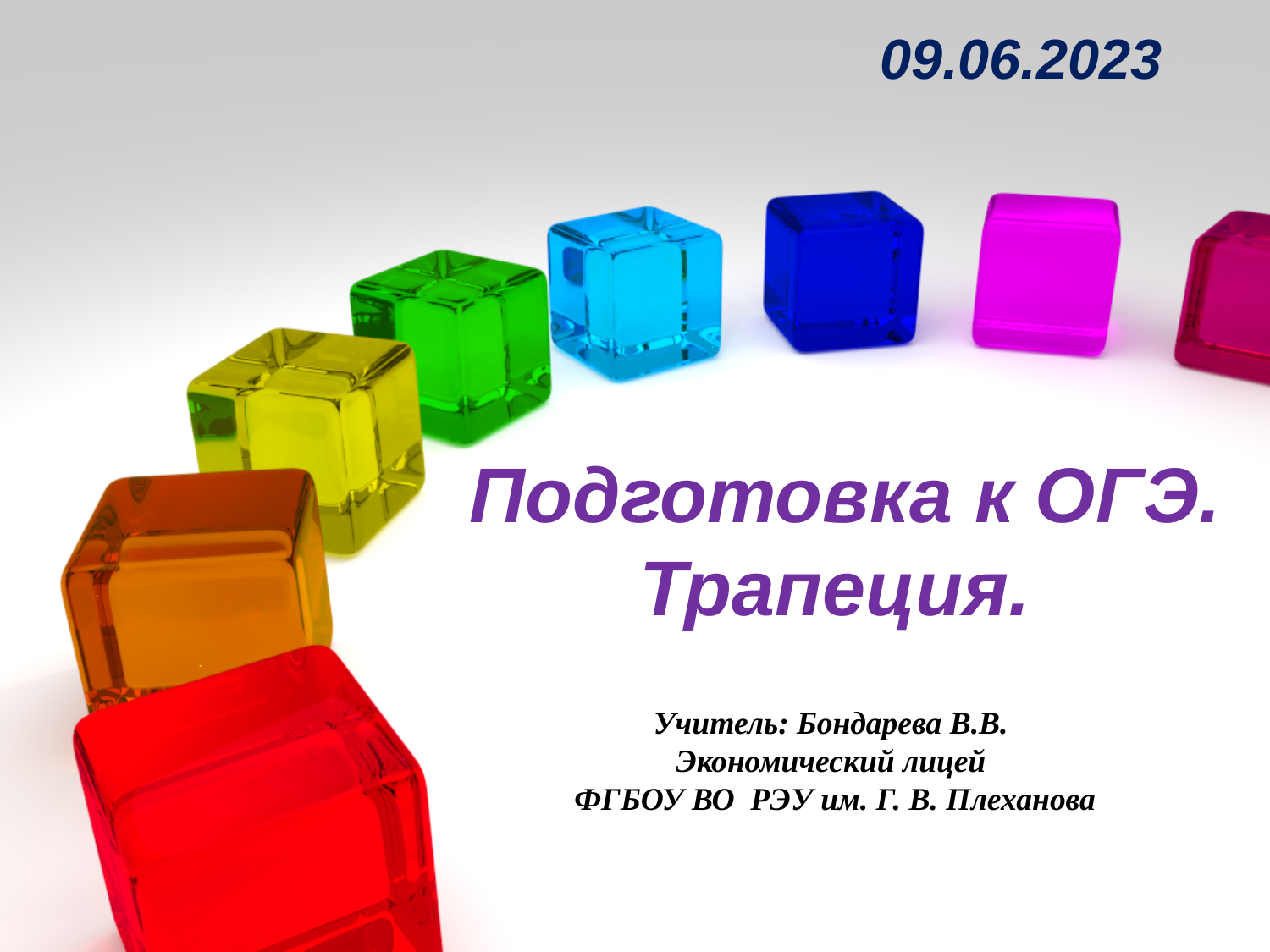

09.06.2023
# Подготовка к ОГЭ.  Трапеция.
Учитель: Бондарева В.В.
Экономический лицей
ФГБОУ ВО  РЭУ им. Г. В. Плеханова